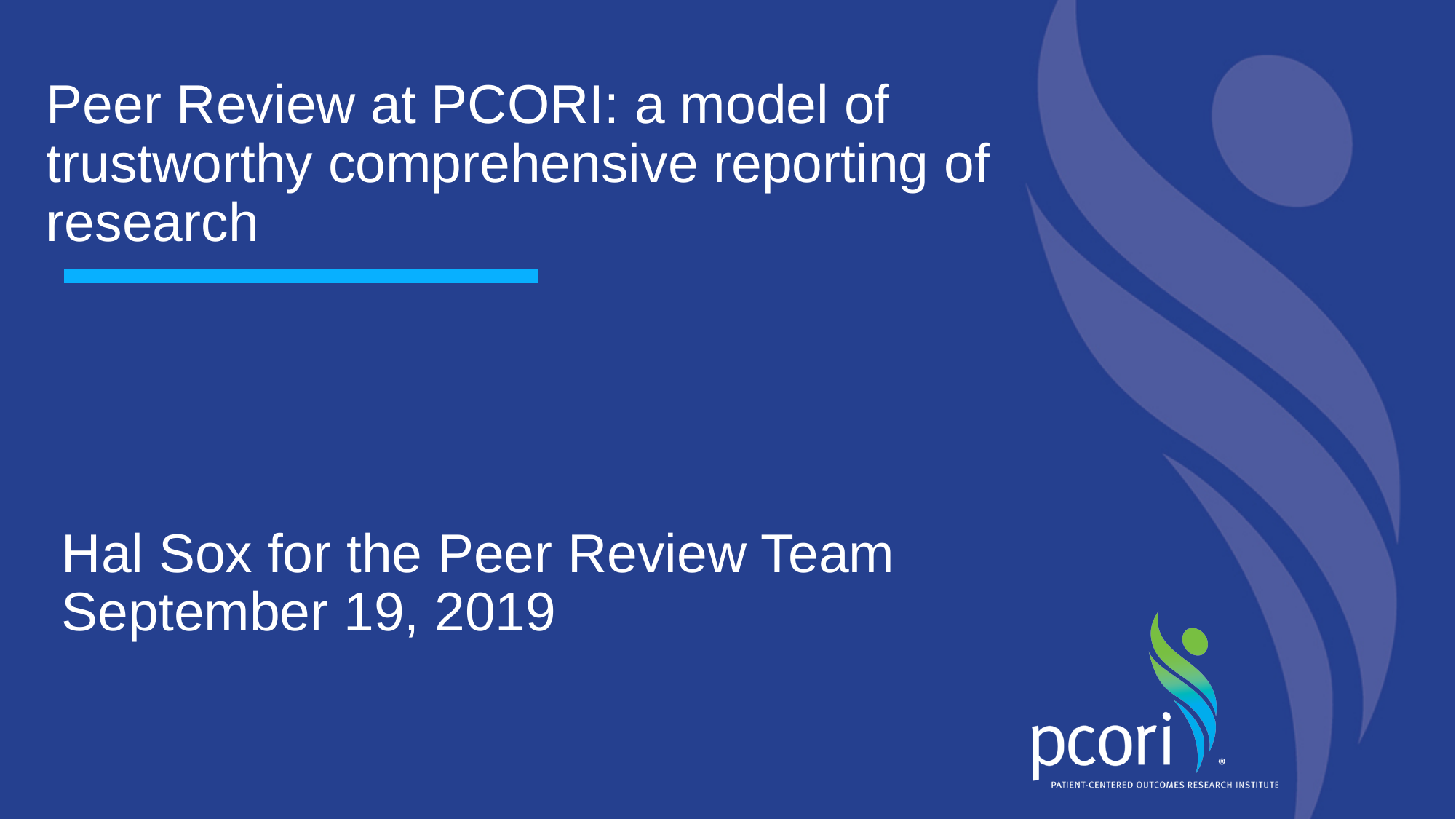

# Peer Review at PCORI: a model of trustworthy comprehensive reporting of research
Hal Sox for the Peer Review Team
September 19, 2019